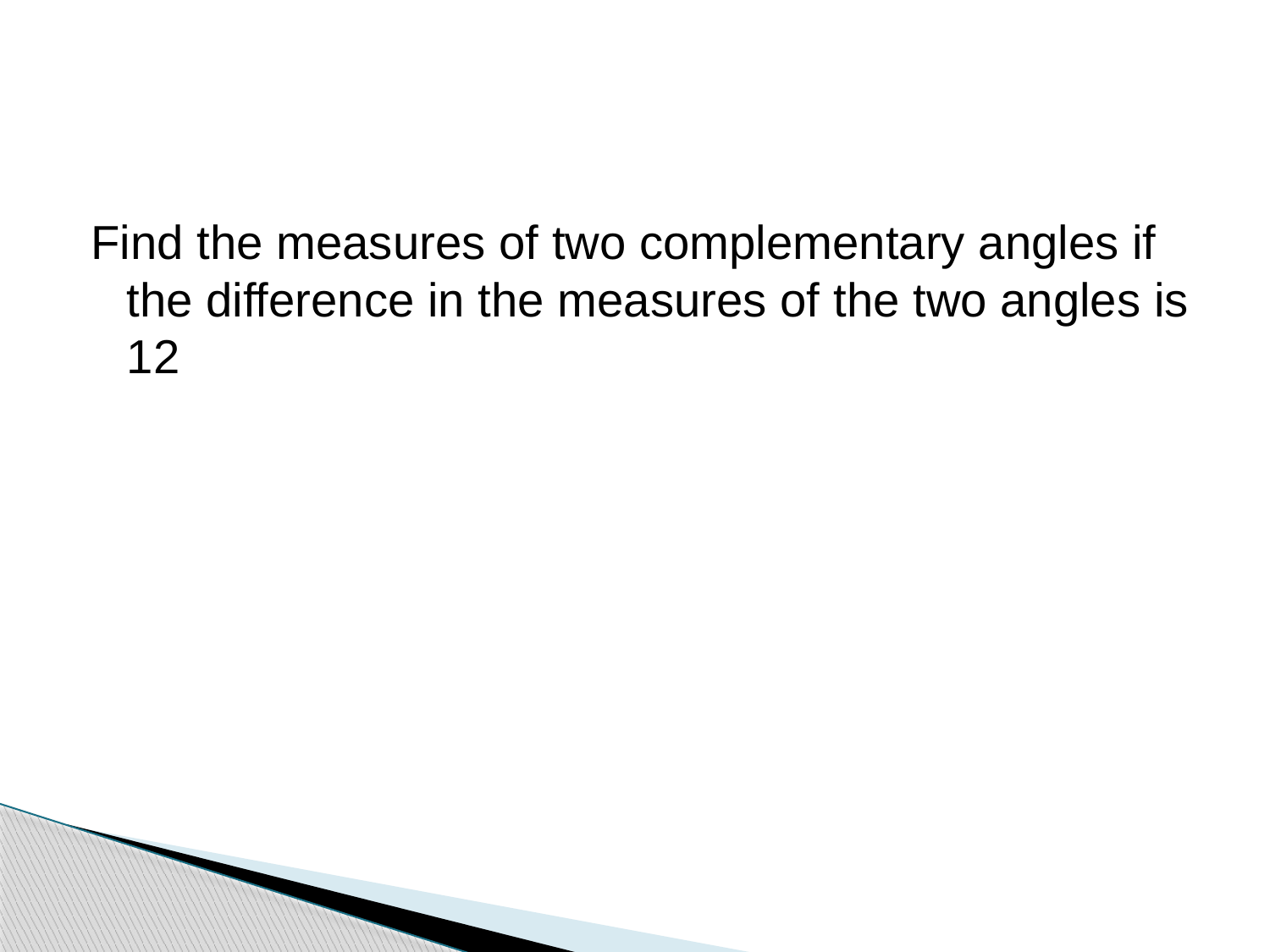

#
Find the measures of two complementary angles if the difference in the measures of the two angles is 12